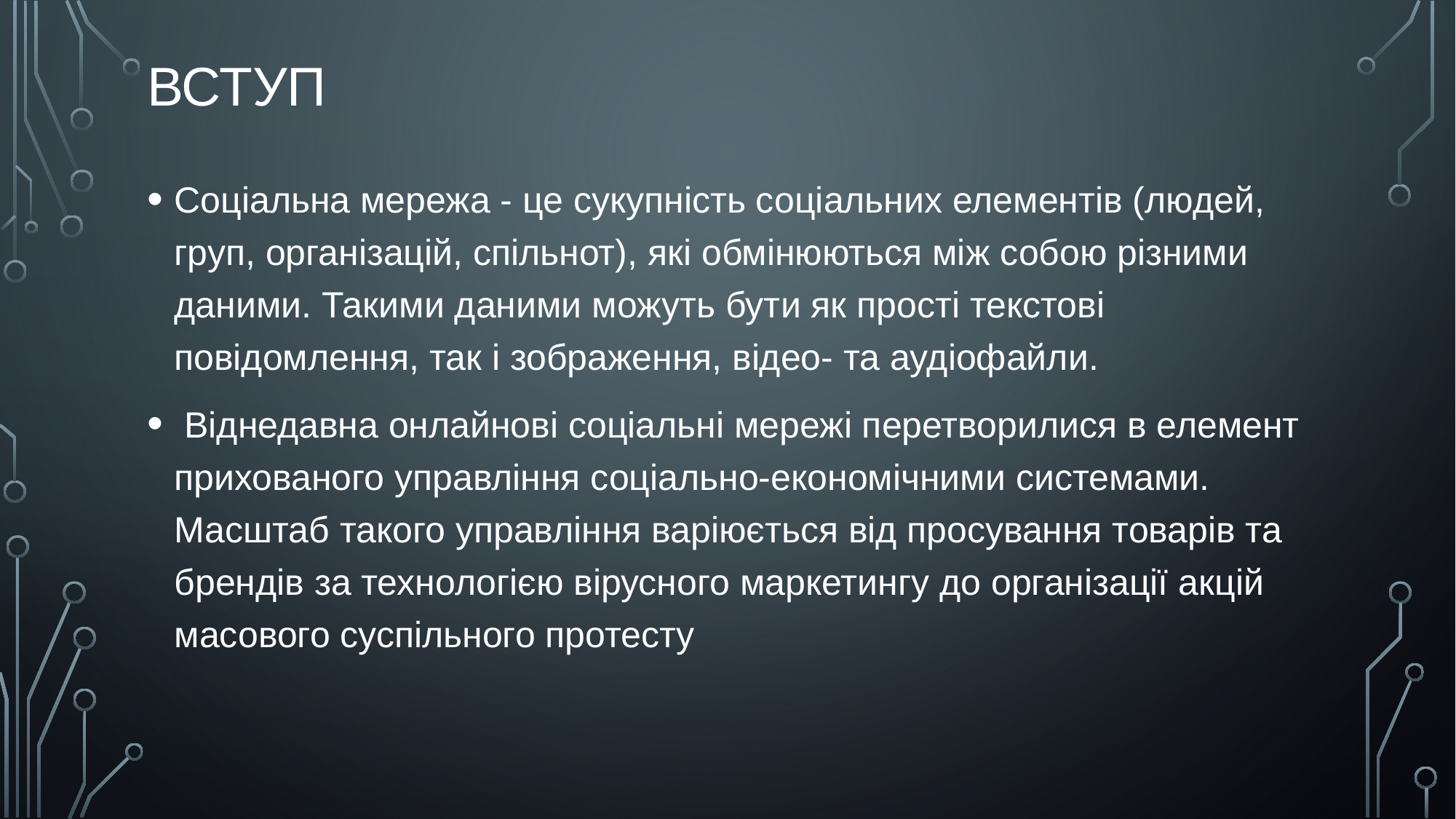

# Вступ
Соціальна мережа - це сукупність соціальних елементів (людей, груп, організацій, спільнот), які обмінюються між собою різними даними. Такими даними можуть бути як прості текстові повідомлення, так і зображення, відео- та аудіофайли.
 Віднедавна онлайнові соціальні мережі перетворилися в елемент прихованого управління соціально-економічними системами. Масштаб такого управління варіюється від просування товарів та брендів за технологією вірусного маркетингу до організації акцій масового суспільного протесту